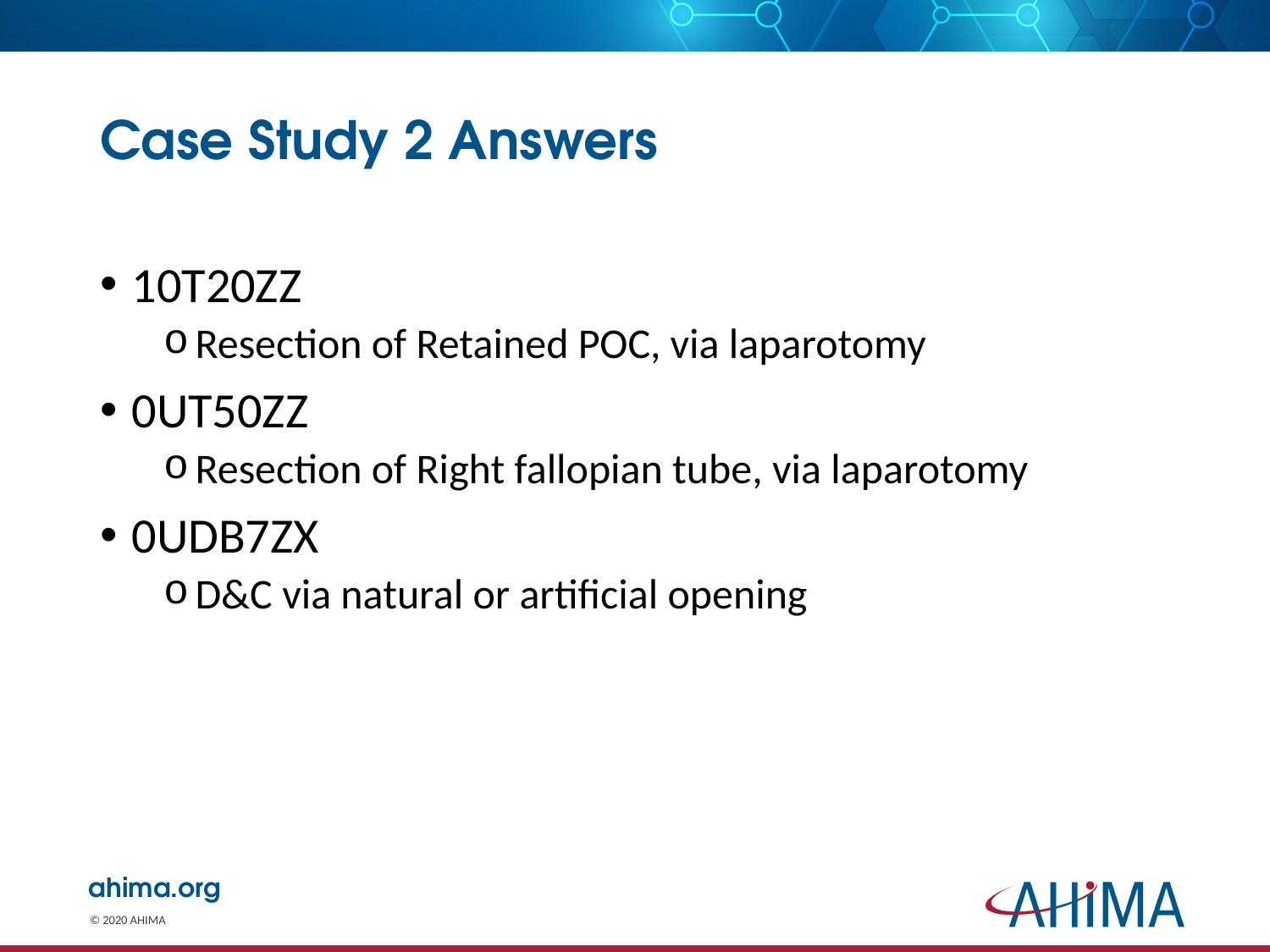

# Case Study 2 Answers
10T20ZZ
Resection of Retained POC, via laparotomy
0UT50ZZ
Resection of Right fallopian tube, via laparotomy
0UDB7ZX
D&C via natural or artificial opening